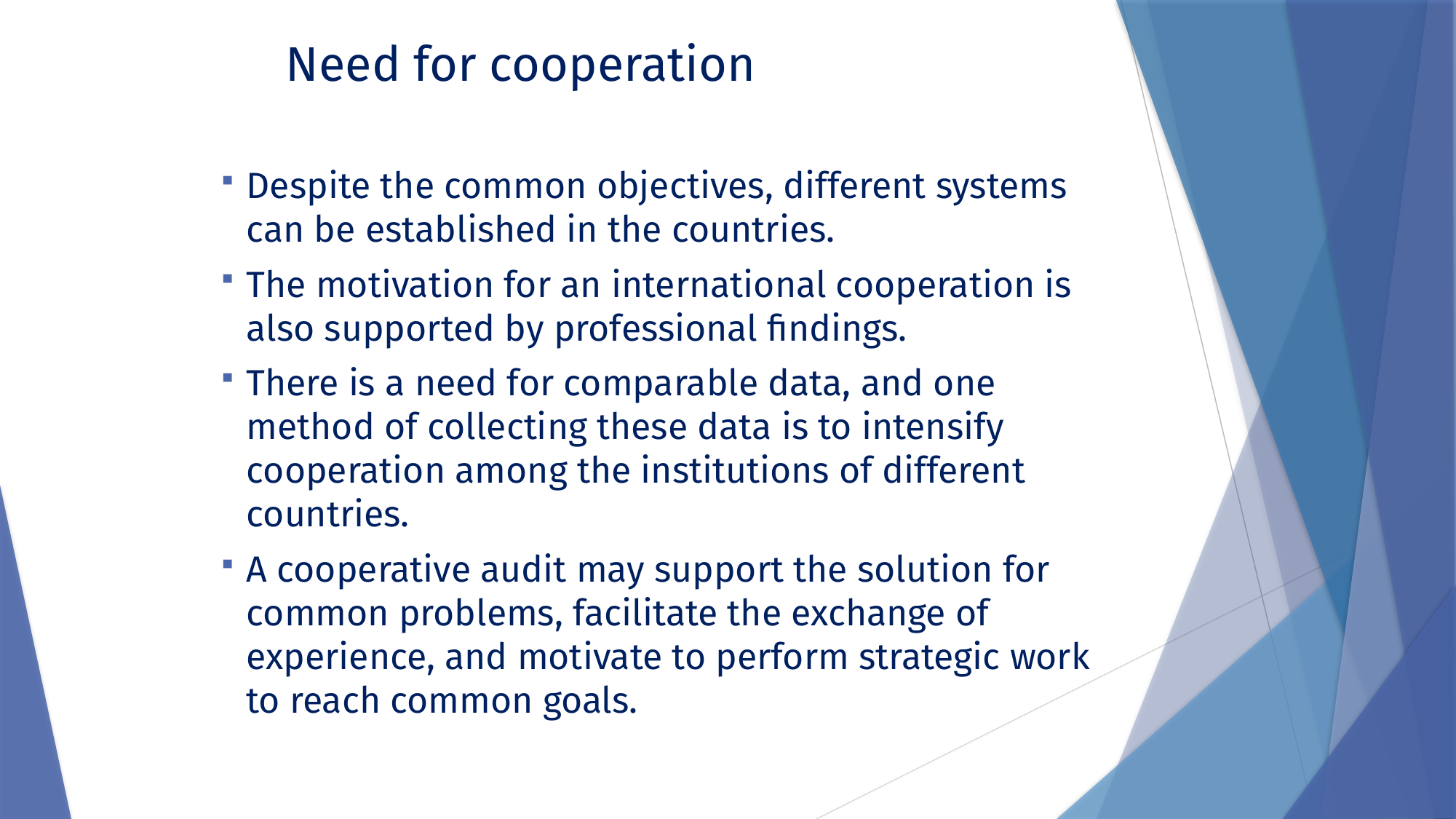

# Need for cooperation
Despite the common objectives, different systems can be established in the countries.
The motivation for an international cooperation is also supported by professional findings.
There is a need for comparable data, and one method of collecting these data is to intensify cooperation among the institutions of different countries.
A cooperative audit may support the solution for common problems, facilitate the exchange of experience, and motivate to perform strategic work to reach common goals.